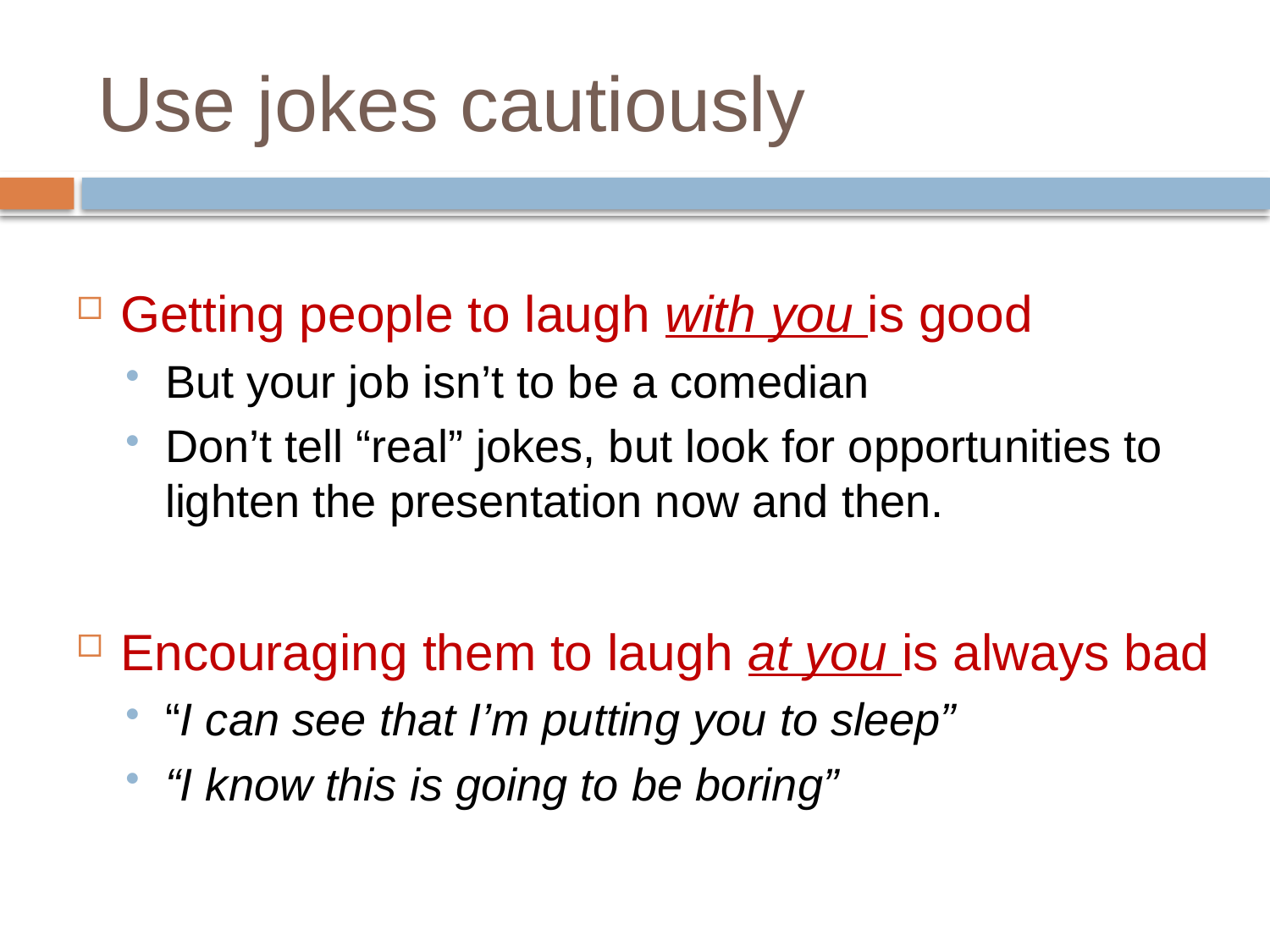

# Use jokes cautiously
Getting people to laugh with you is good
But your job isn’t to be a comedian
Don’t tell “real” jokes, but look for opportunities to lighten the presentation now and then.

Encouraging them to laugh at you is always bad
“I can see that I’m putting you to sleep”
“I know this is going to be boring”